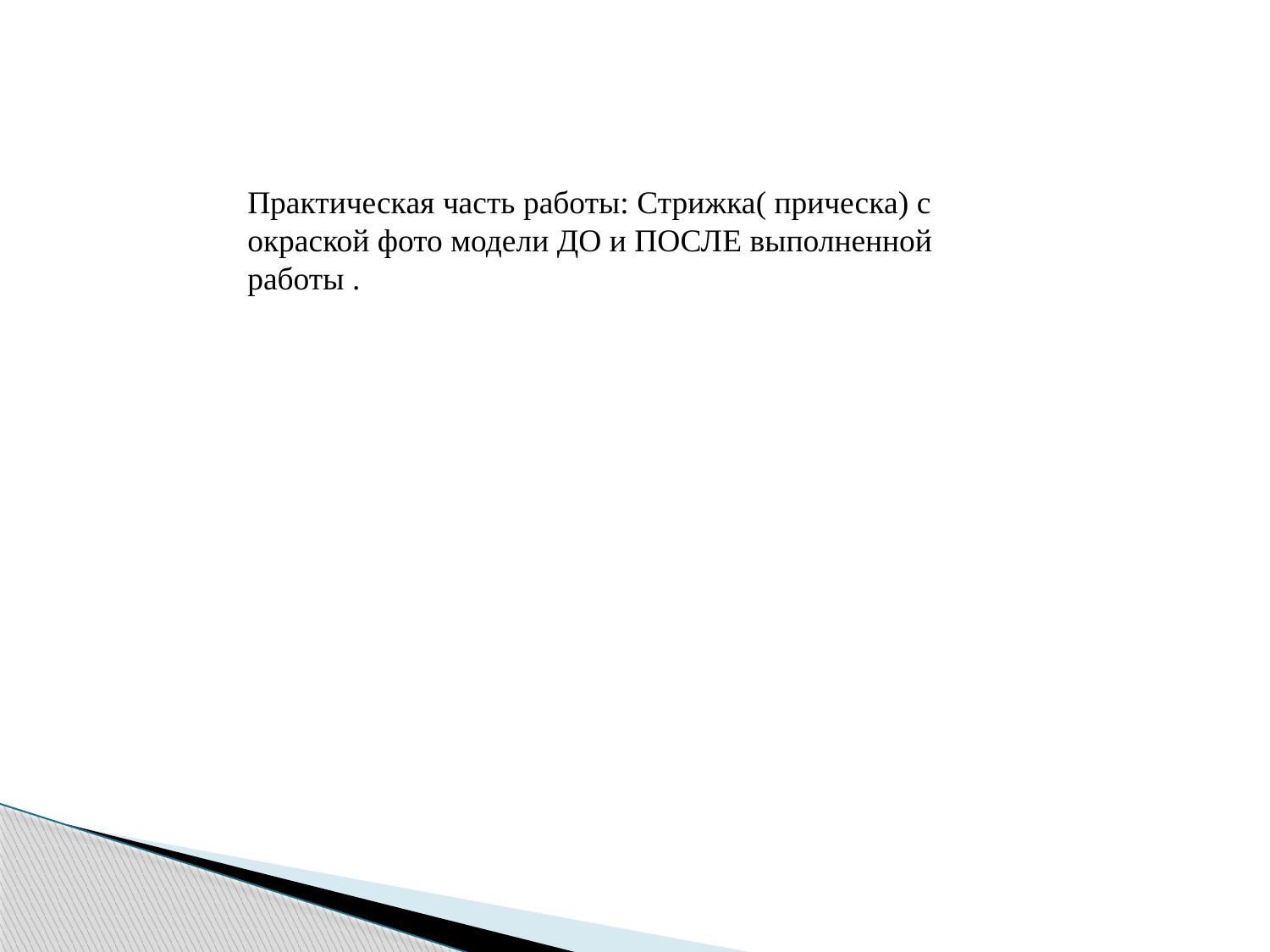

Практическая часть работы: Стрижка( прическа) с окраской фото модели ДО и ПОСЛЕ выполненной работы .